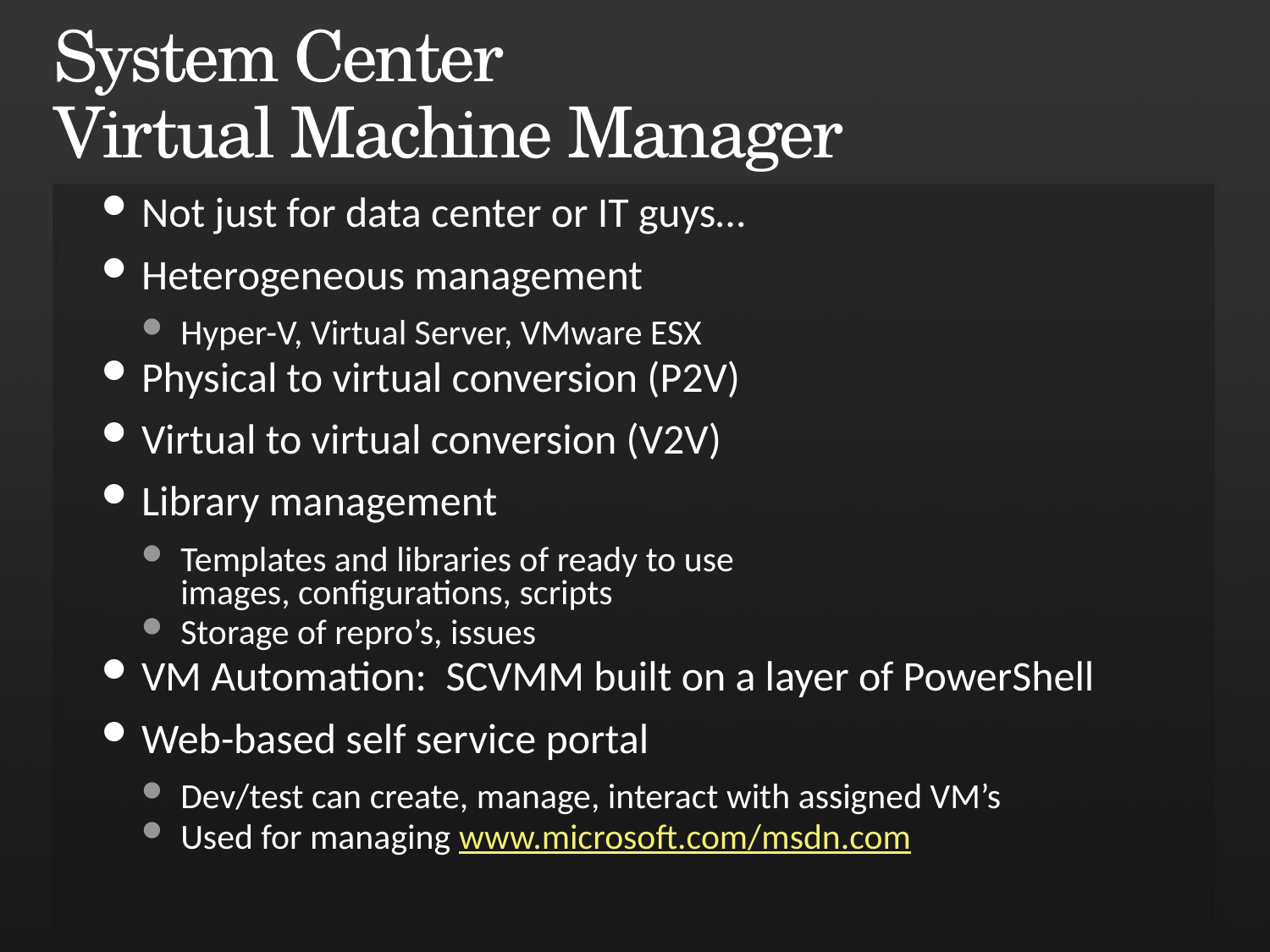

# System Center Virtual Machine Manager
Not just for data center or IT guys…
Heterogeneous management
Hyper-V, Virtual Server, VMware ESX
Physical to virtual conversion (P2V)
Virtual to virtual conversion (V2V)
Library management
Templates and libraries of ready to use
images, configurations, scripts
Storage of repro’s, issues
VM Automation:  SCVMM built on a layer of PowerShell
Web-based self service portal
Dev/test can create, manage, interact with assigned VM’s
Used for managing www.microsoft.com/msdn.com